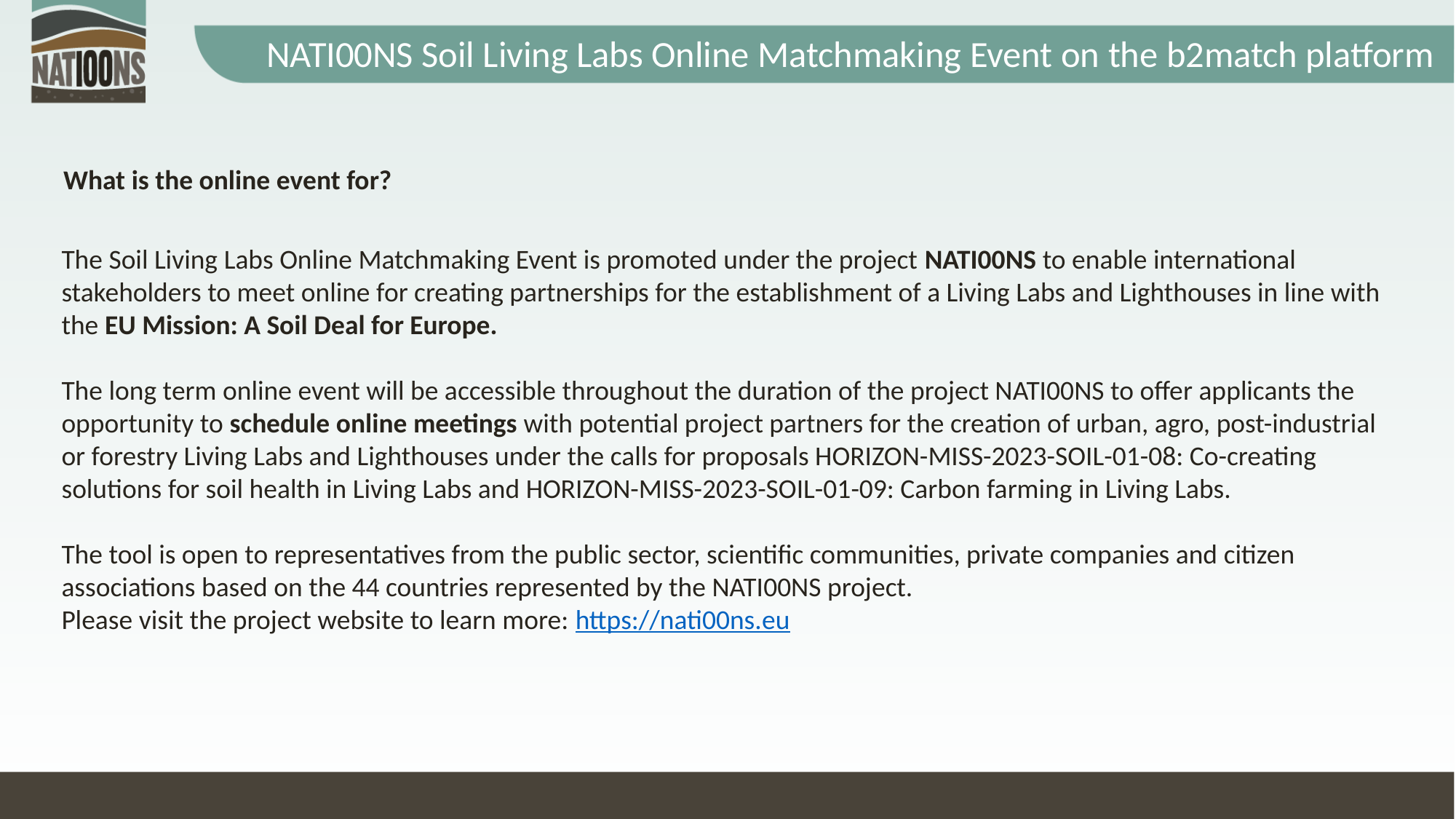

# NATI00NS Soil Living Labs Online Matchmaking Event on the b2match platform

What is the online event for?
The Soil Living Labs Online Matchmaking Event is promoted under the project NATI00NS to enable international stakeholders to meet online for creating partnerships for the establishment of a Living Labs and Lighthouses in line with the EU Mission: A Soil Deal for Europe.
The long term online event will be accessible throughout the duration of the project NATI00NS to offer applicants the opportunity to schedule online meetings with potential project partners for the creation of urban, agro, post-industrial or forestry Living Labs and Lighthouses under the calls for proposals HORIZON-MISS-2023-SOIL-01-08: Co-creating solutions for soil health in Living Labs and HORIZON-MISS-2023-SOIL-01-09: Carbon farming in Living Labs.
The tool is open to representatives from the public sector, scientific communities, private companies and citizen associations based on the 44 countries represented by the NATI00NS project.
Please visit the project website to learn more: https://nati00ns.eu